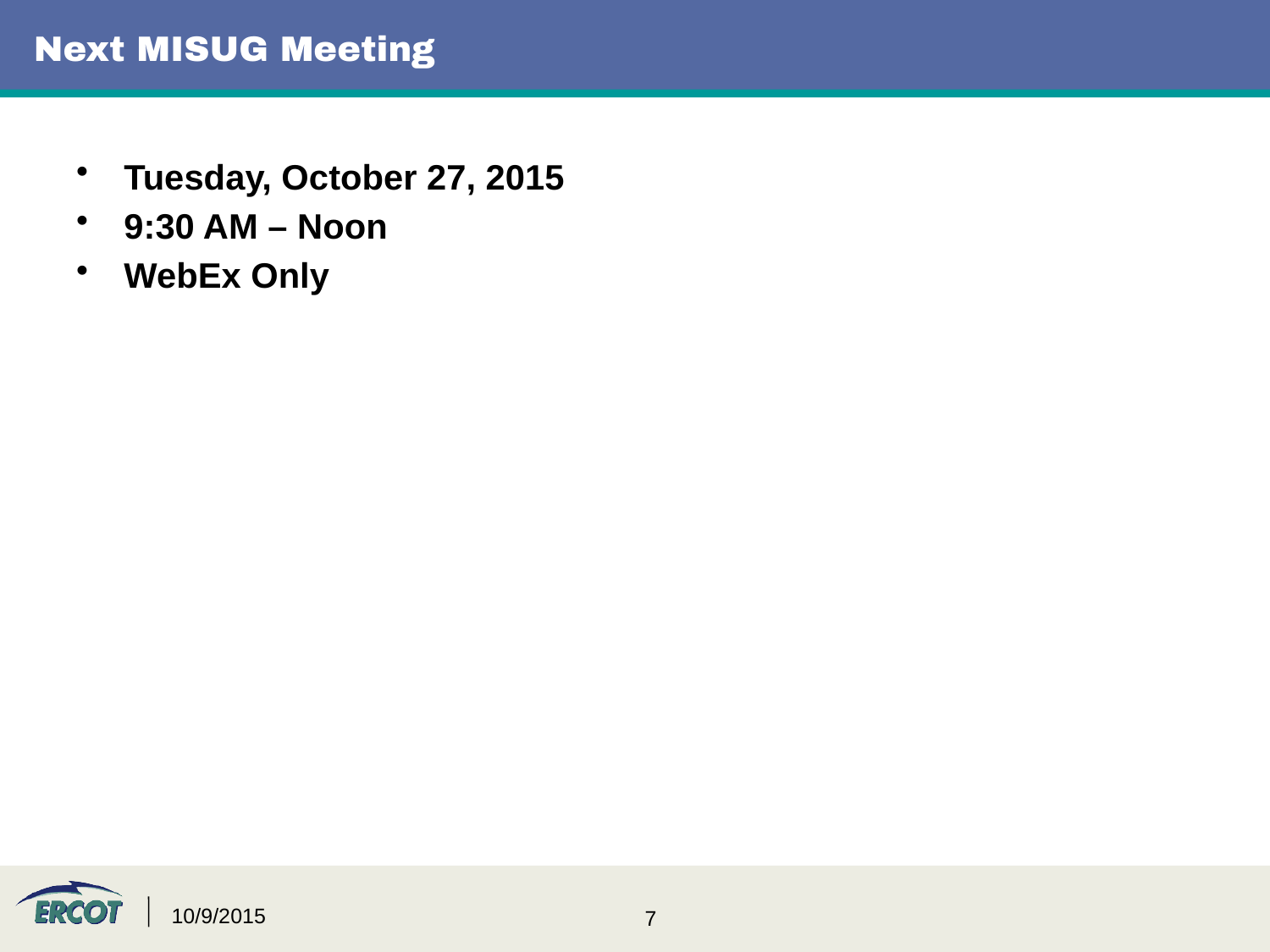

# Next MISUG Meeting
Tuesday, October 27, 2015
9:30 AM – Noon
WebEx Only
10/9/2015